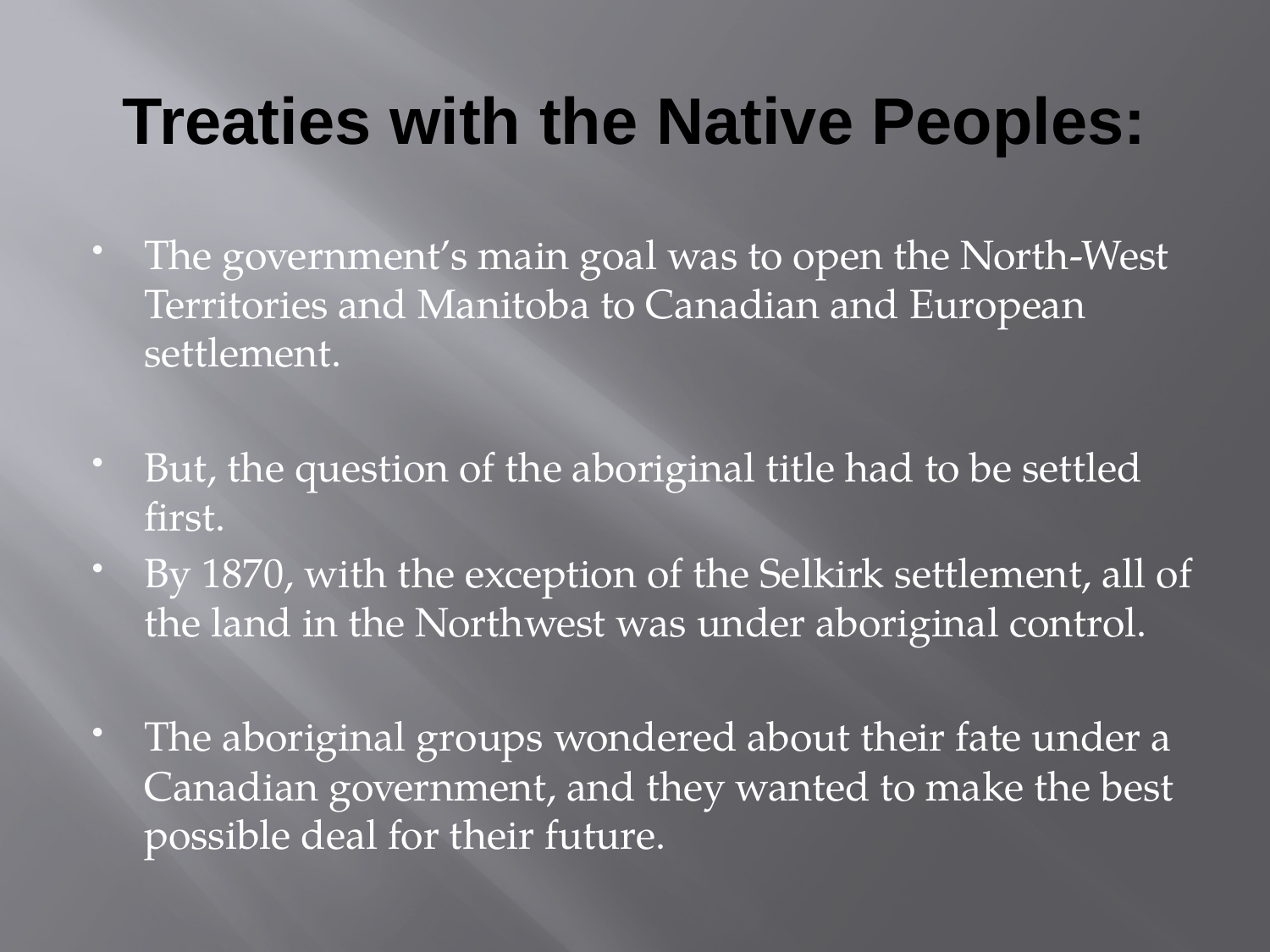

# Treaties with the Native Peoples:
The government’s main goal was to open the North-West Territories and Manitoba to Canadian and European settlement.

But, the question of the aboriginal title had to be settled first.
By 1870, with the exception of the Selkirk settlement, all of the land in the Northwest was under aboriginal control.

The aboriginal groups wondered about their fate under a Canadian government, and they wanted to make the best possible deal for their future.